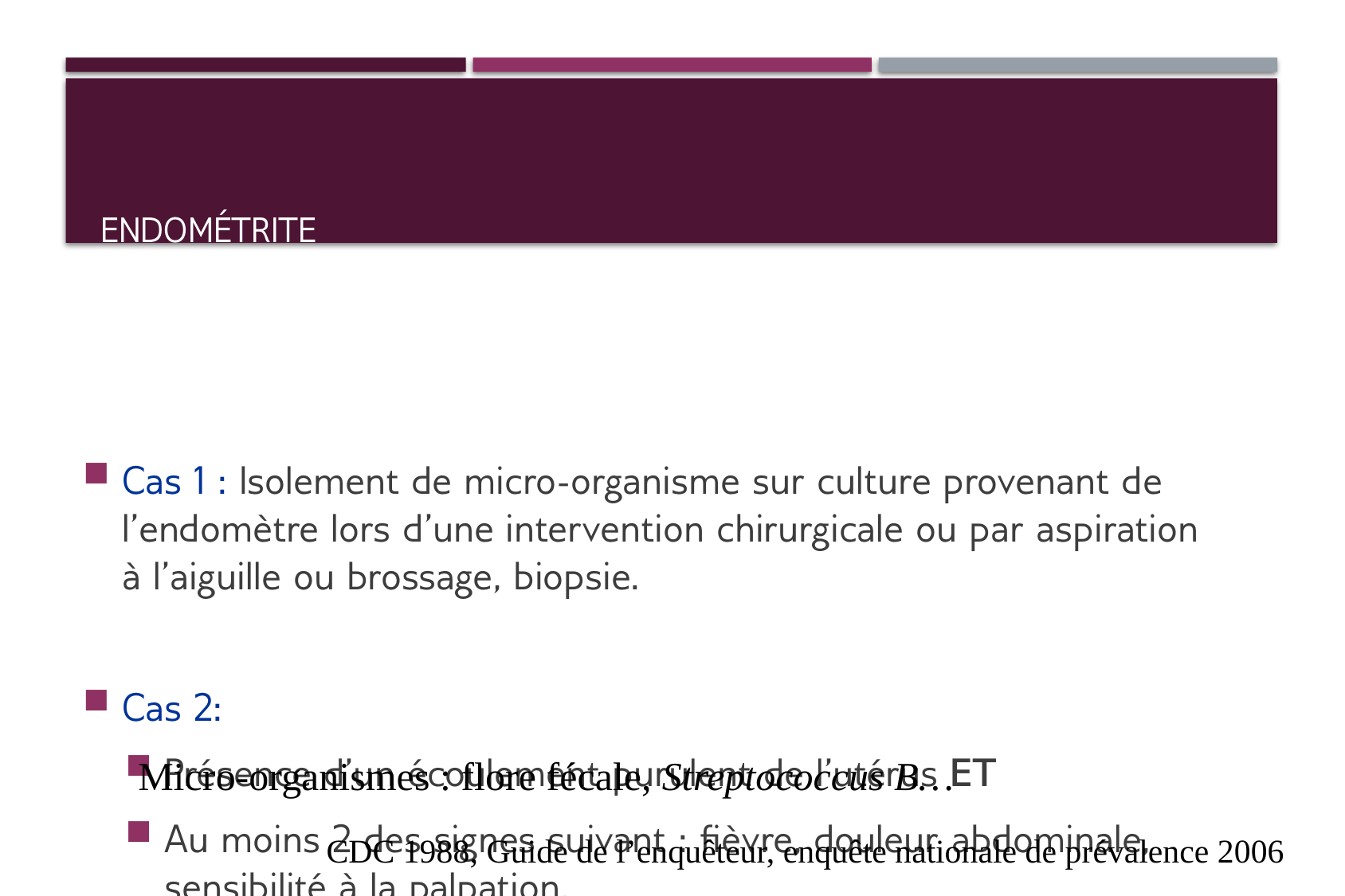

# Endométrite
Cas 1 : Isolement de micro-organisme sur culture provenant de l’endomètre lors d’une intervention chirurgicale ou par aspiration à l’aiguille ou brossage, biopsie.

Cas 2:
Présence d’un écoulement purulent de l’utérus ET
Au moins 2 des signes suivant : fièvre, douleur abdominale, sensibilité à la palpation.

Micro-organismes : flore fécale, Streptococcus B…
CDC 1988, Guide de l’enquêteur, enquête nationale de prévalence 2006